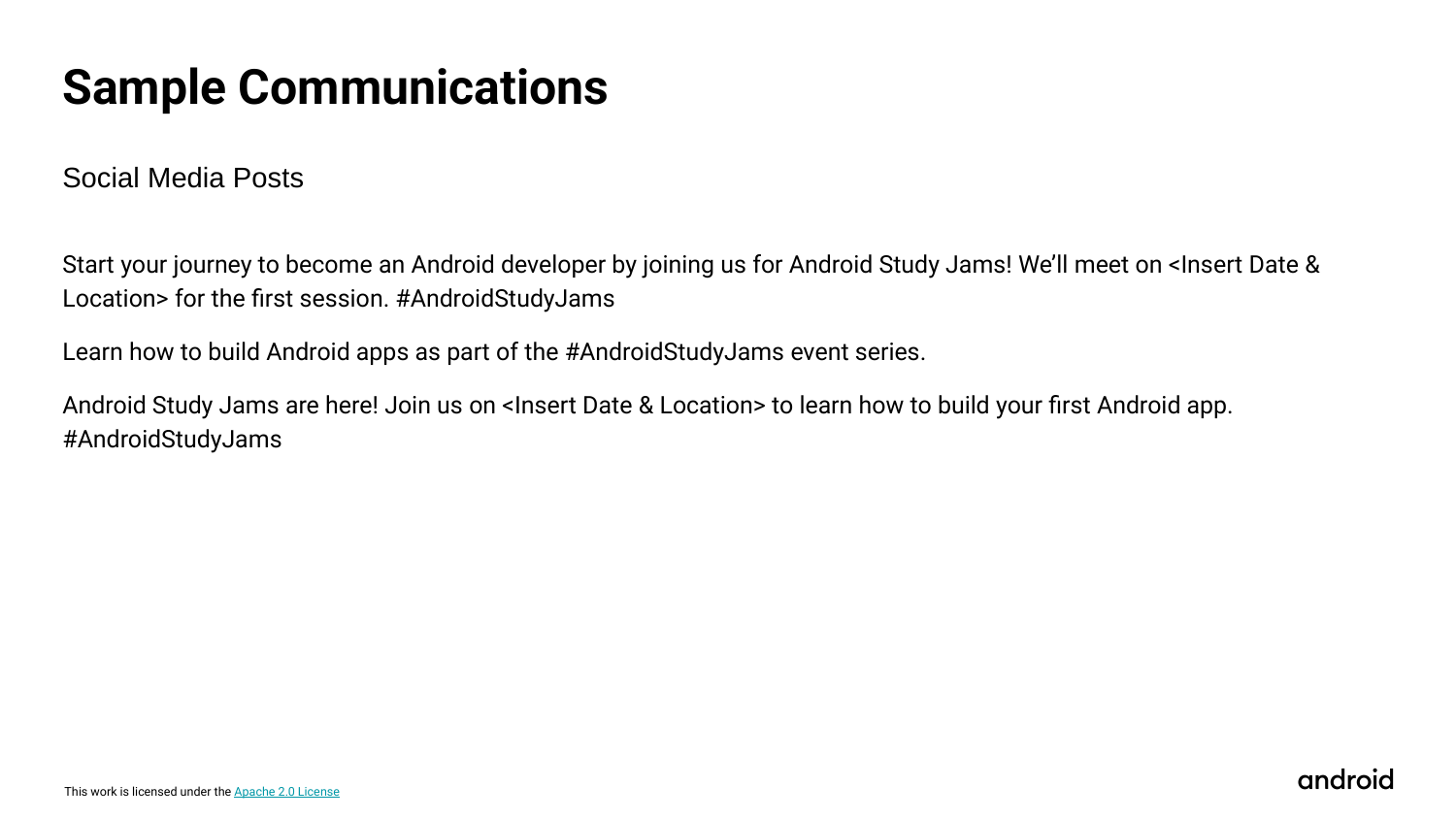

Sample Communications
# Social Media Posts
Start your journey to become an Android developer by joining us for Android Study Jams! We’ll meet on <Insert Date & Location> for the first session. #AndroidStudyJams
Learn how to build Android apps as part of the #AndroidStudyJams event series.
Android Study Jams are here! Join us on <Insert Date & Location> to learn how to build your first Android app. #AndroidStudyJams